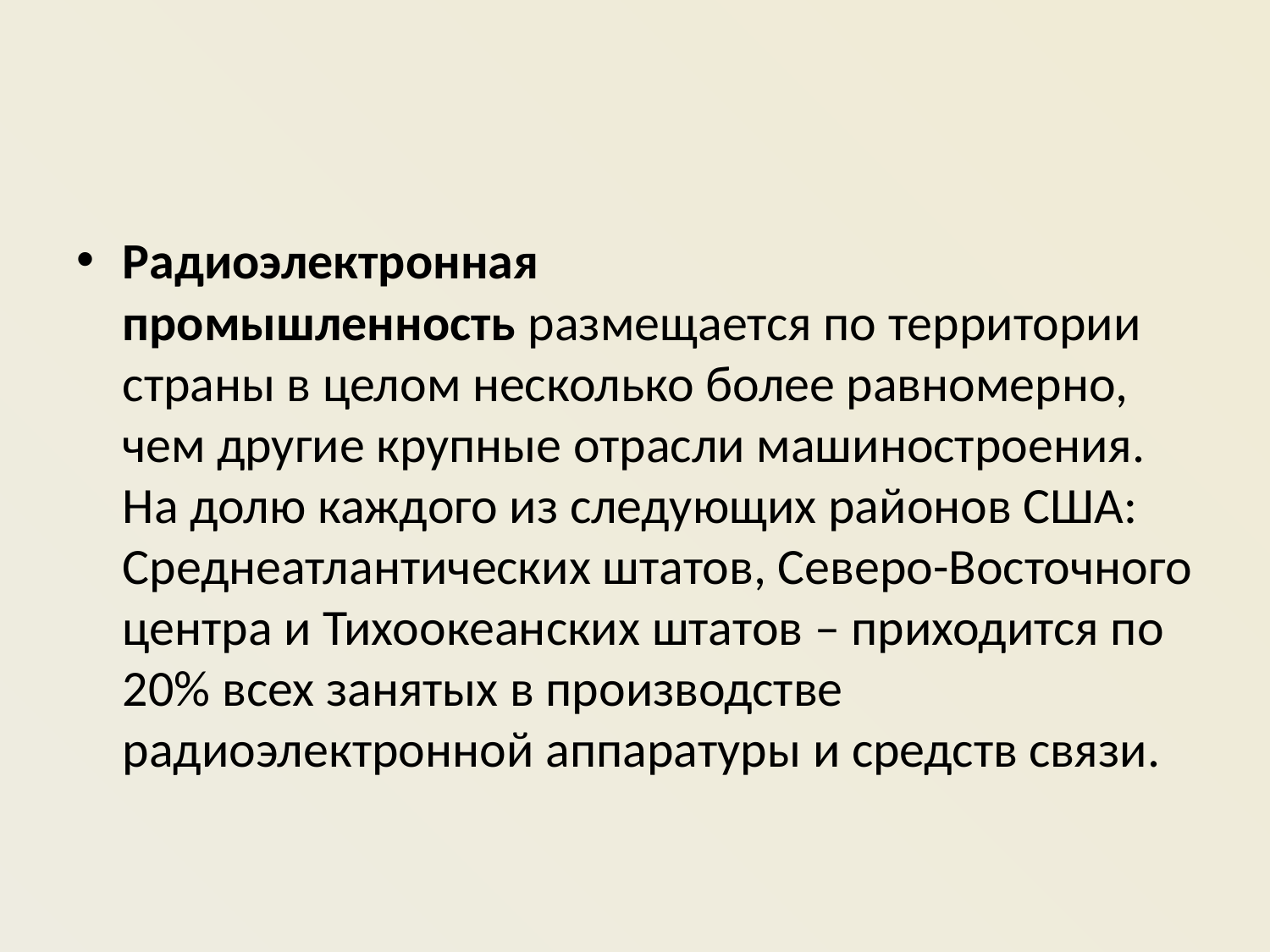

#
Радиоэлектронная промышленность размещается по территории страны в целом несколько более равномерно, чем другие крупные отрасли машиностроения. На долю каждого из следующих районов США: Среднеатлантических штатов, Северо-Восточного центра и Тихоокеанских штатов – приходится по 20% всех занятых в производстве радиоэлектронной аппаратуры и средств связи.